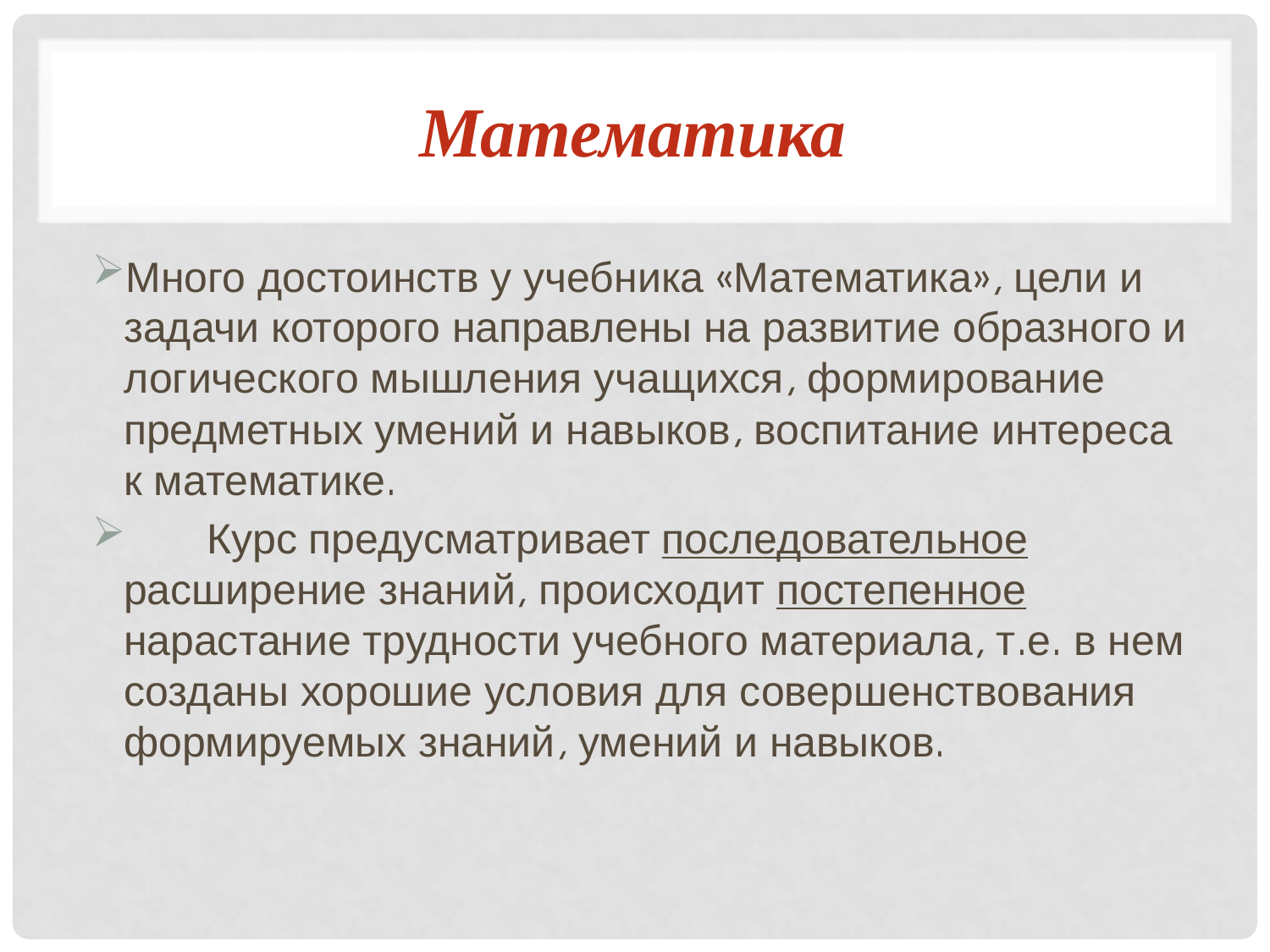

# Математика
Много достоинств у учебника «Математика», цели и задачи которого направлены на развитие образного и логического мышления учащихся, формирование предметных умений и навыков, воспитание интереса к математике.
       Курс предусматривает последовательное расширение знаний, происходит постепенное нарастание трудности учебного материала, т.е. в нем созданы хорошие условия для совершенствования формируемых знаний, умений и навыков.